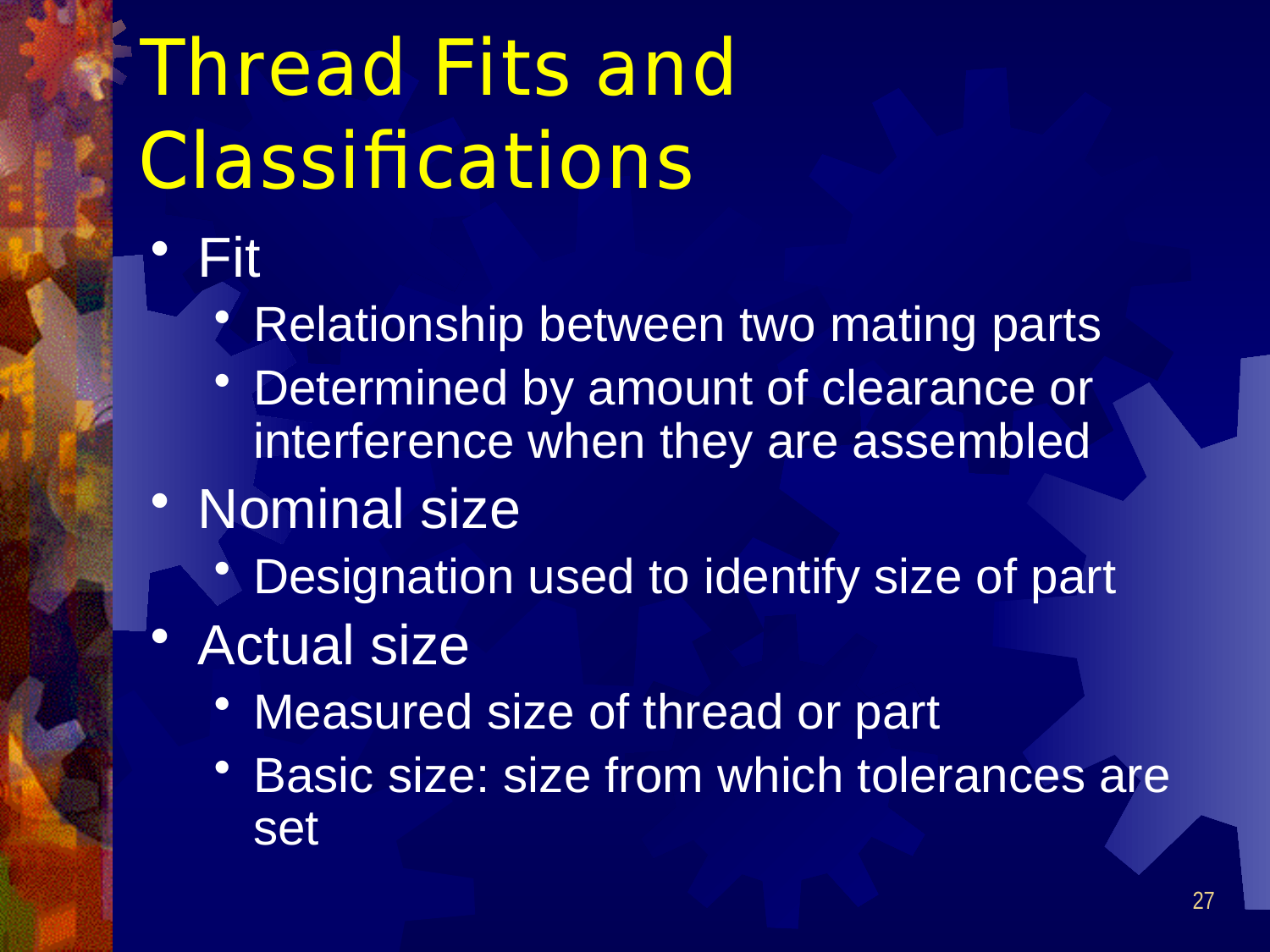

# Thread Fits and Classifications
Fit
Relationship between two mating parts
Determined by amount of clearance or interference when they are assembled
Nominal size
Designation used to identify size of part
Actual size
Measured size of thread or part
Basic size: size from which tolerances are set
27